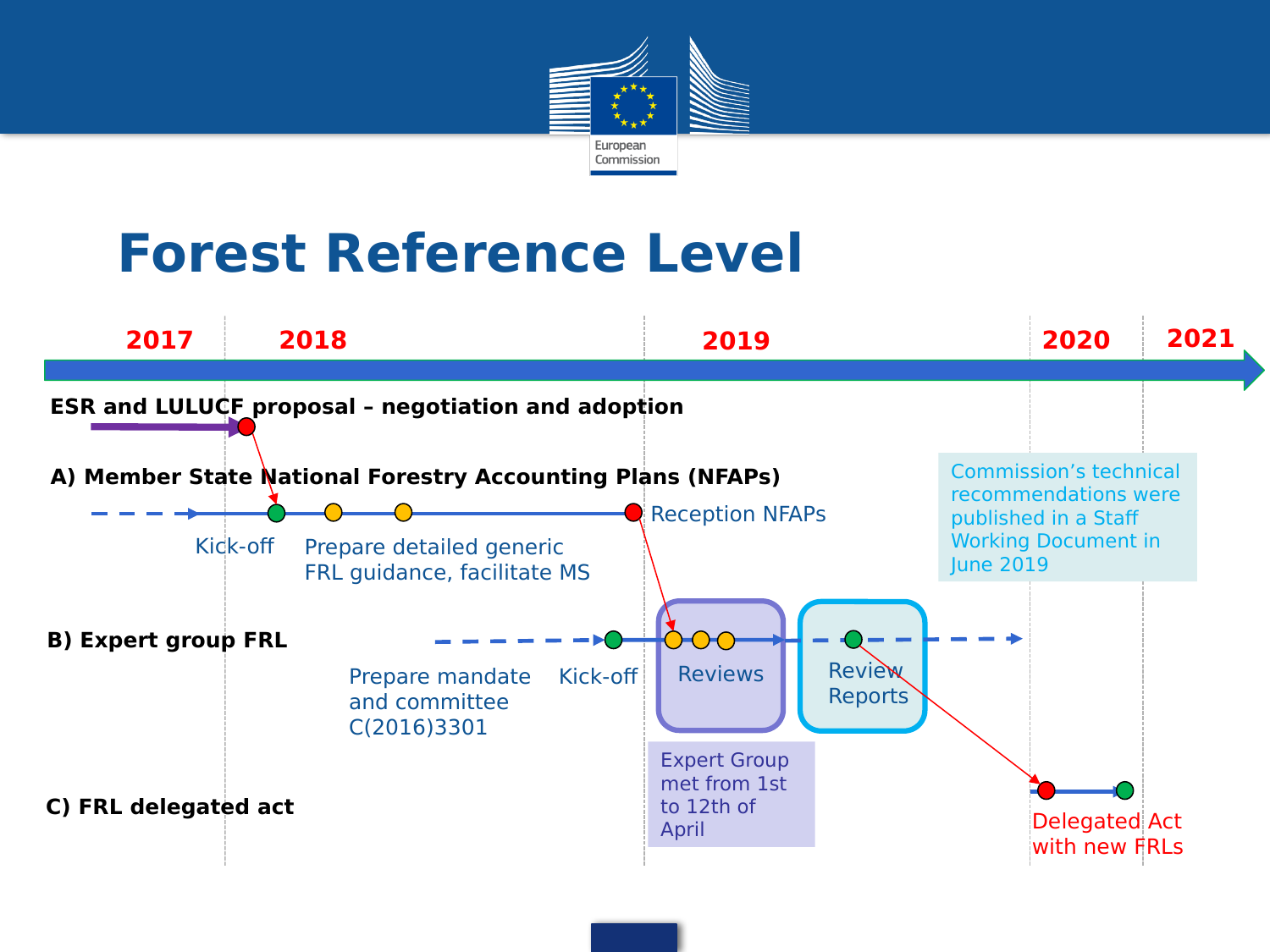

# Forest Reference Level
2021
2020
2017
2018
2019

ESR and LULUCF proposal – negotiation and adoption

Commission’s technical recommendations were published in a Staff Working Document in June 2019
A) Member State National Forestry Accounting Plans (NFAPs)
Reception NFAPs

Kick-off
Prepare detailed generic FRL guidance, facilitate MS

B) Expert group FRL

Review
Reports
Reviews
Prepare mandate
and committee
C(2016)3301
Kick-off
Expert Group met from 1st to 12th of April

C) FRL delegated act
Delegated Act
with new FRLs